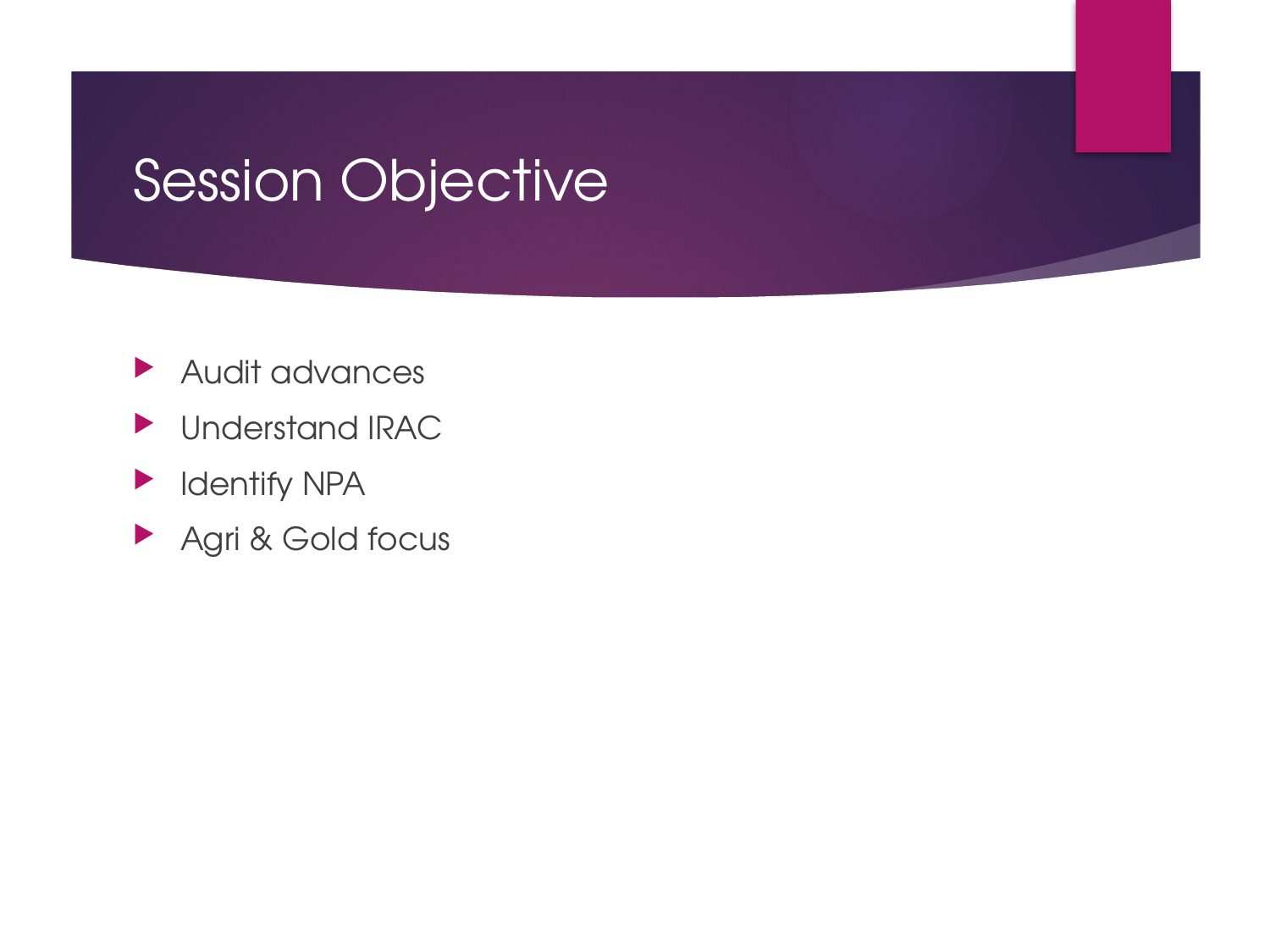

# Session Objective
Audit advances
Understand IRAC
Identify NPA
Agri & Gold focus